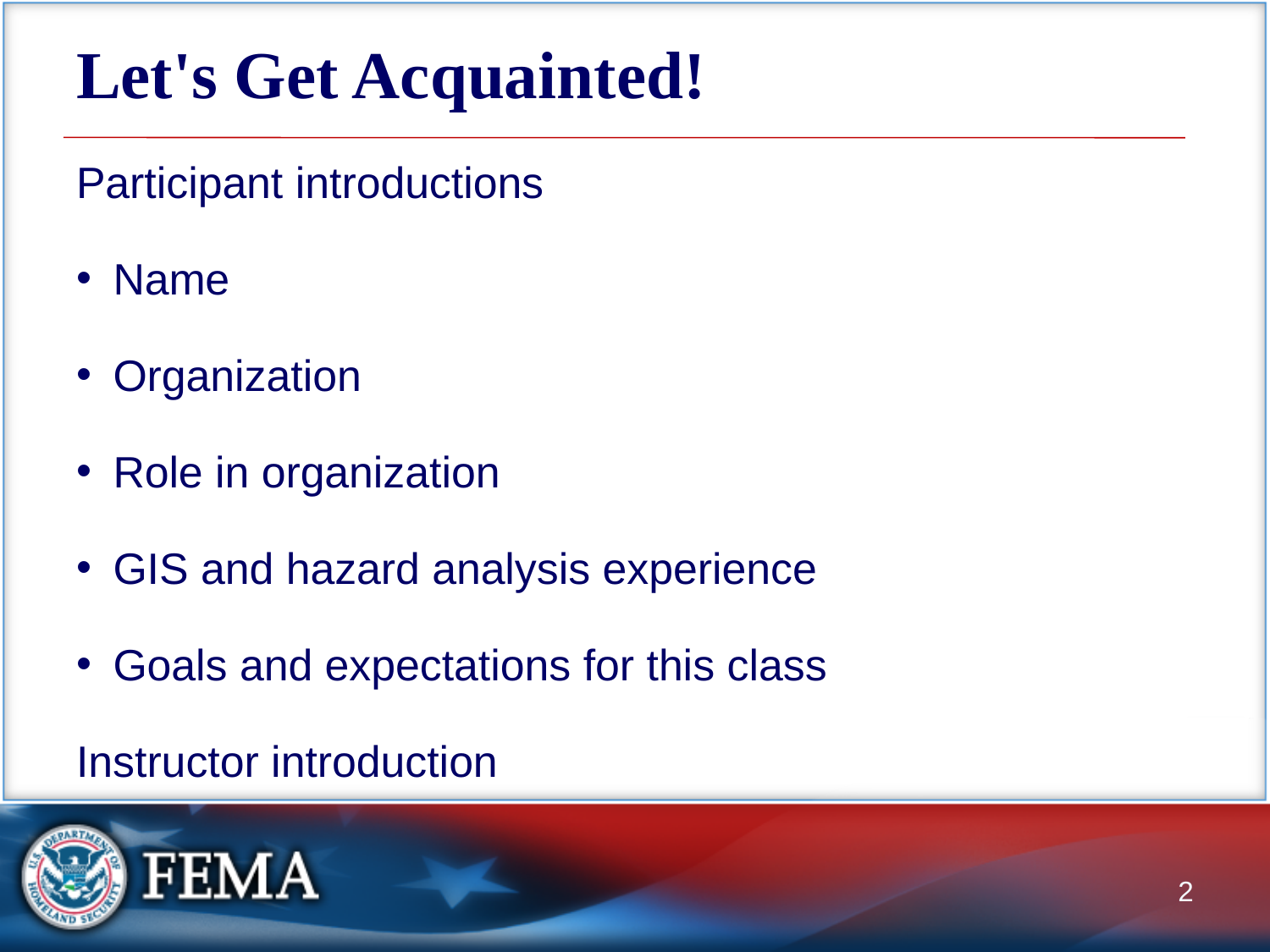

# Let's Get Acquainted!
Participant introductions
Name
Organization
Role in organization
GIS and hazard analysis experience
Goals and expectations for this class
Instructor introduction
2